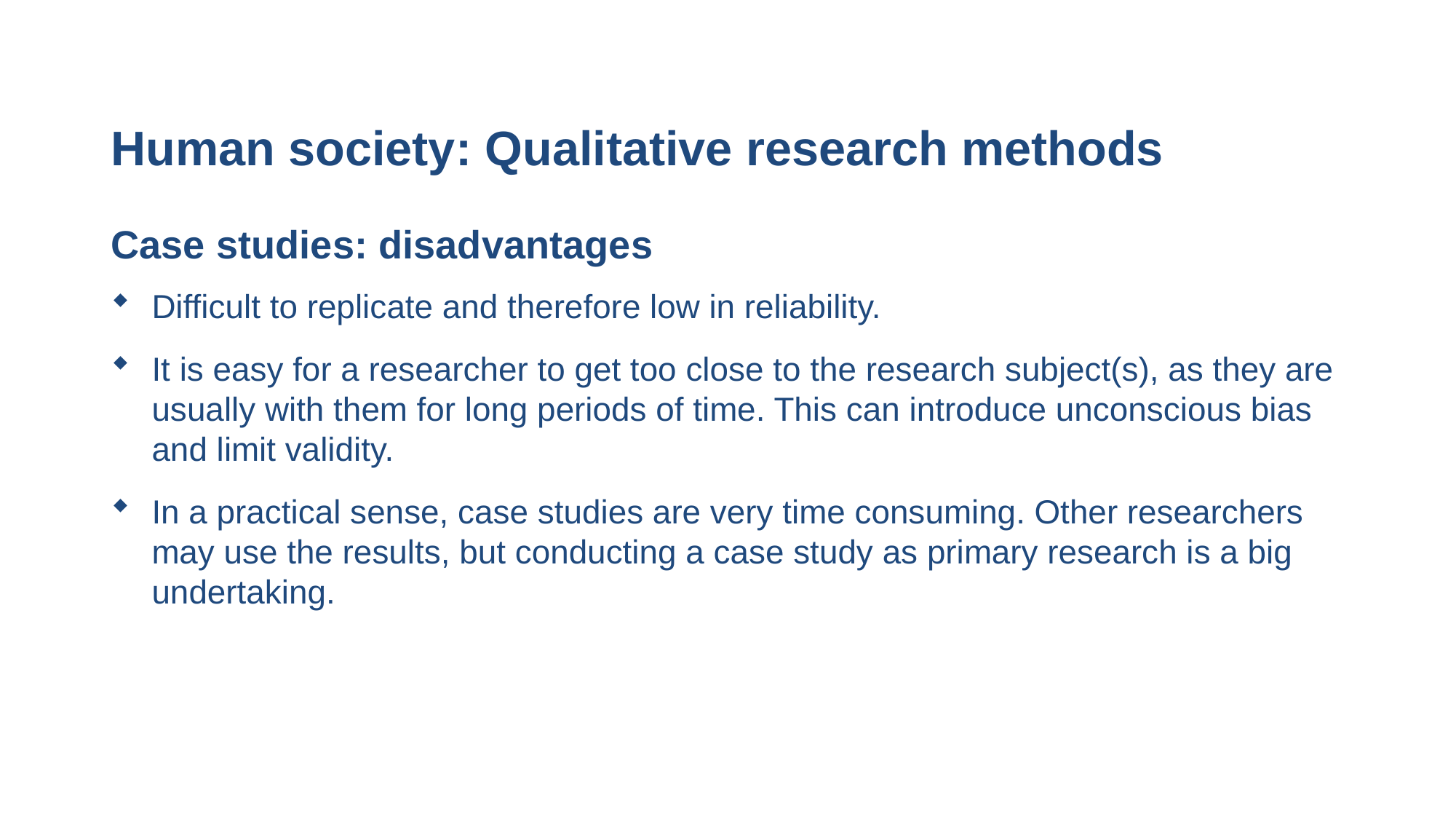

# Human society: Qualitative research methods
Case studies: disadvantages
Difficult to replicate and therefore low in reliability.
It is easy for a researcher to get too close to the research subject(s), as they are usually with them for long periods of time. This can introduce unconscious bias and limit validity.
In a practical sense, case studies are very time consuming. Other researchers may use the results, but conducting a case study as primary research is a big undertaking.